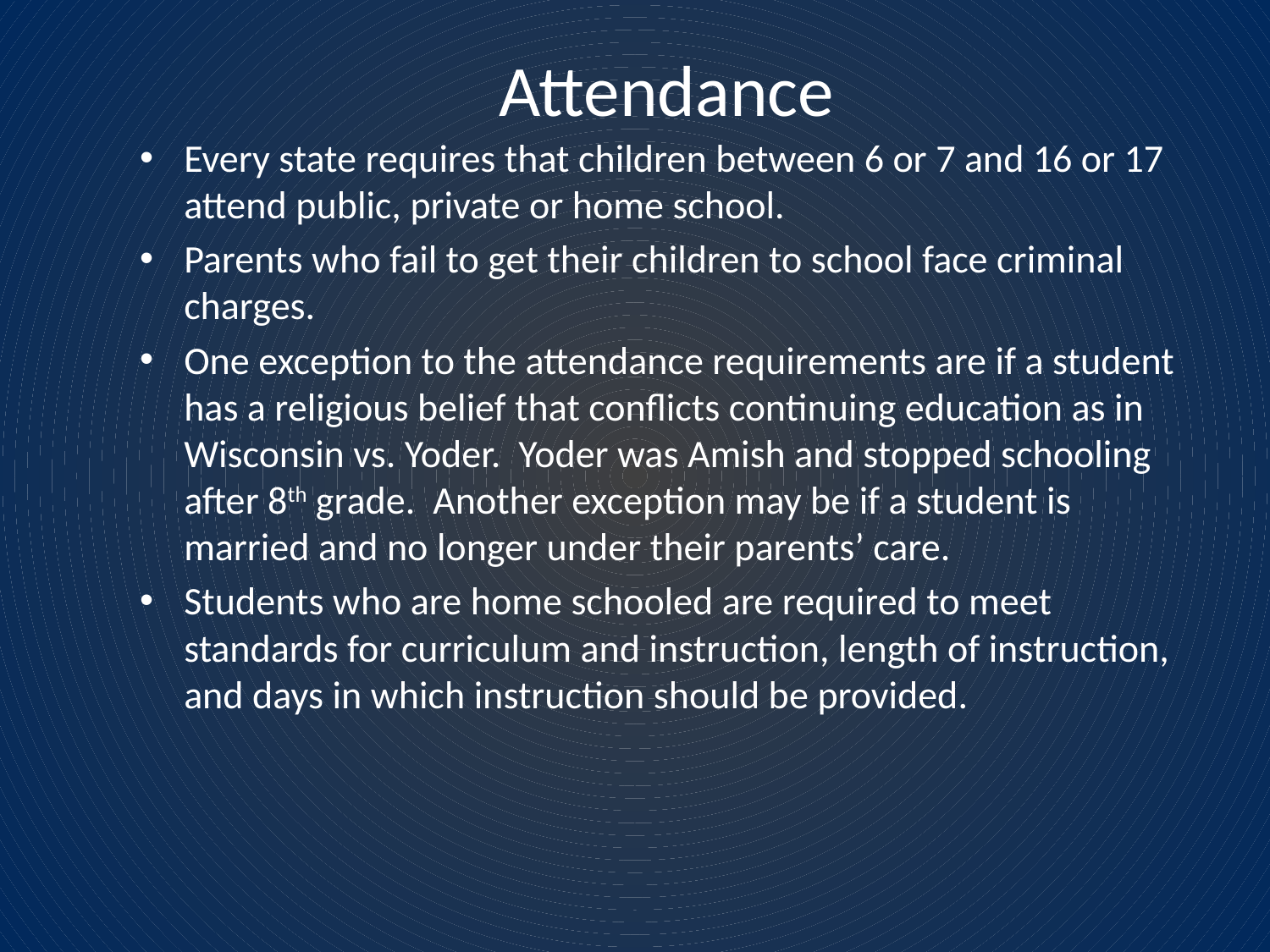

# Attendance
Every state requires that children between 6 or 7 and 16 or 17 attend public, private or home school.
Parents who fail to get their children to school face criminal charges.
One exception to the attendance requirements are if a student has a religious belief that conflicts continuing education as in Wisconsin vs. Yoder.  Yoder was Amish and stopped schooling after 8th grade.  Another exception may be if a student is married and no longer under their parents’ care.
Students who are home schooled are required to meet standards for curriculum and instruction, length of instruction, and days in which instruction should be provided.